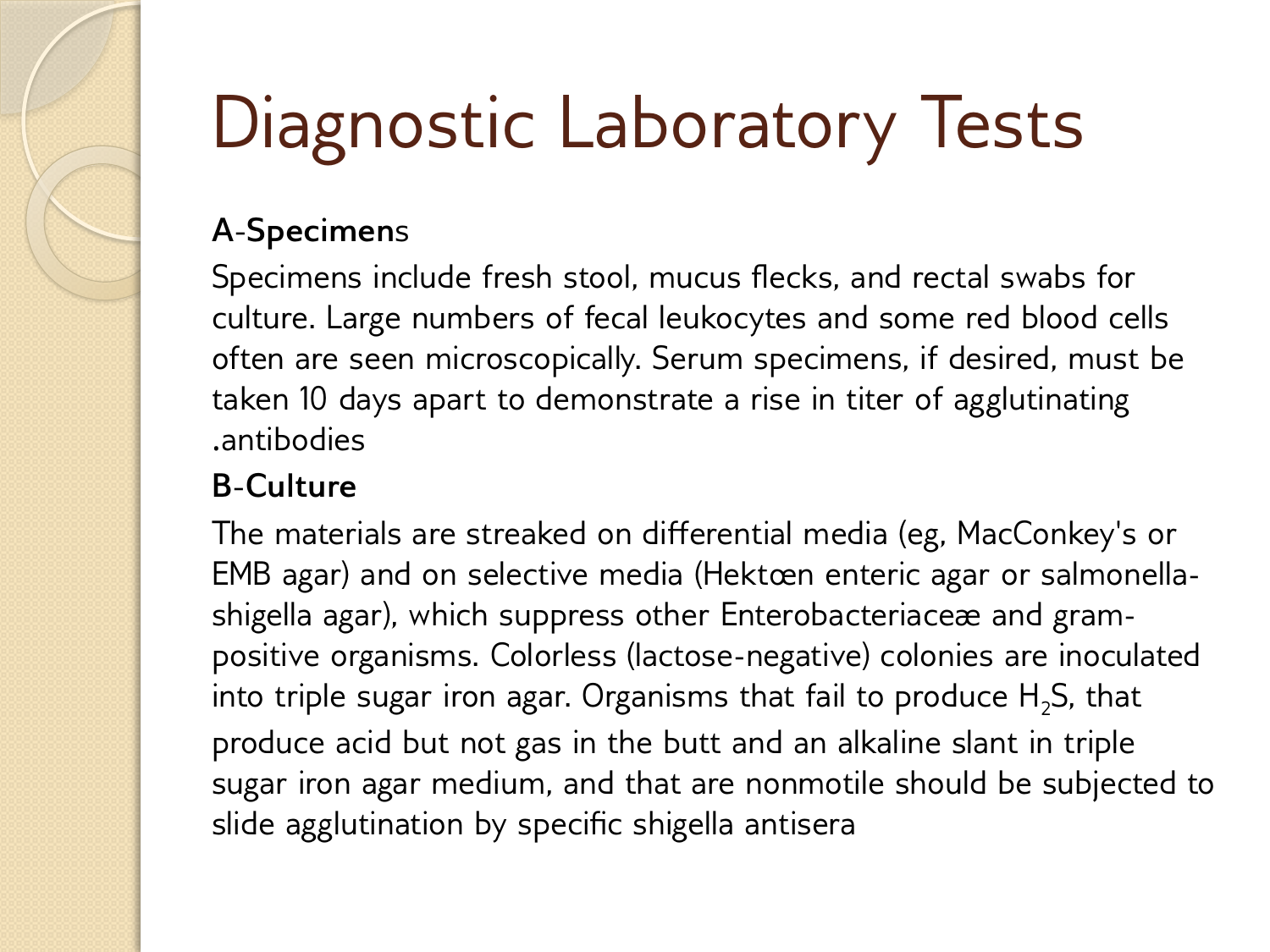

# Diagnostic Laboratory Tests
A-Specimens
Specimens include fresh stool, mucus flecks, and rectal swabs for culture. Large numbers of fecal leukocytes and some red blood cells often are seen microscopically. Serum specimens, if desired, must be taken 10 days apart to demonstrate a rise in titer of agglutinating antibodies.
B-Culture
The materials are streaked on differential media (eg, MacConkey's or EMB agar) and on selective media (Hektoen enteric agar or salmonella-shigella agar), which suppress other Enterobacteriaceae and gram-positive organisms. Colorless (lactose-negative) colonies are inoculated into triple sugar iron agar. Organisms that fail to produce H2S, that produce acid but not gas in the butt and an alkaline slant in triple sugar iron agar medium, and that are nonmotile should be subjected to slide agglutination by specific shigella antisera